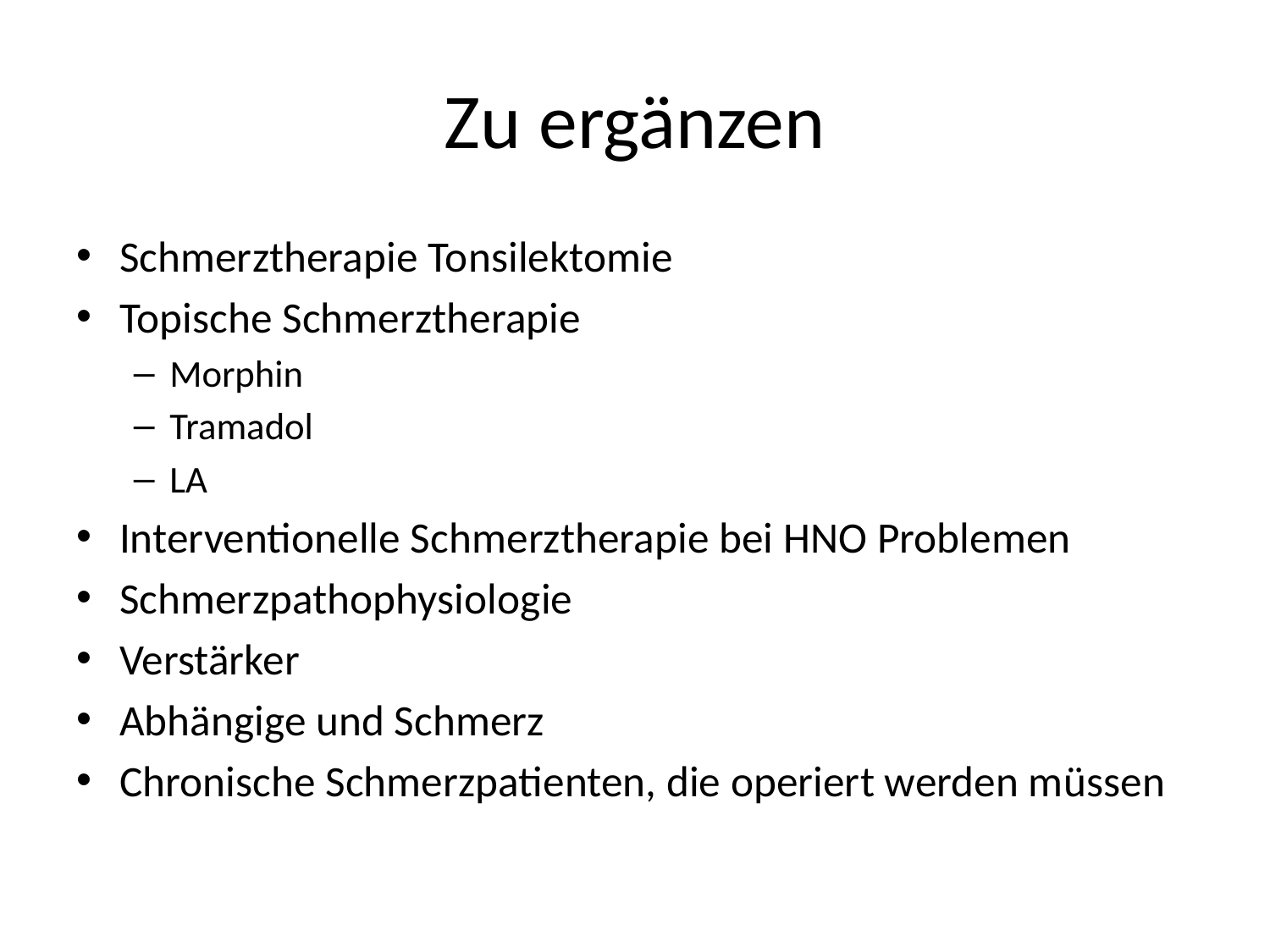

# Zu ergänzen
Schmerztherapie Tonsilektomie
Topische Schmerztherapie
Morphin
Tramadol
LA
Interventionelle Schmerztherapie bei HNO Problemen
Schmerzpathophysiologie
Verstärker
Abhängige und Schmerz
Chronische Schmerzpatienten, die operiert werden müssen